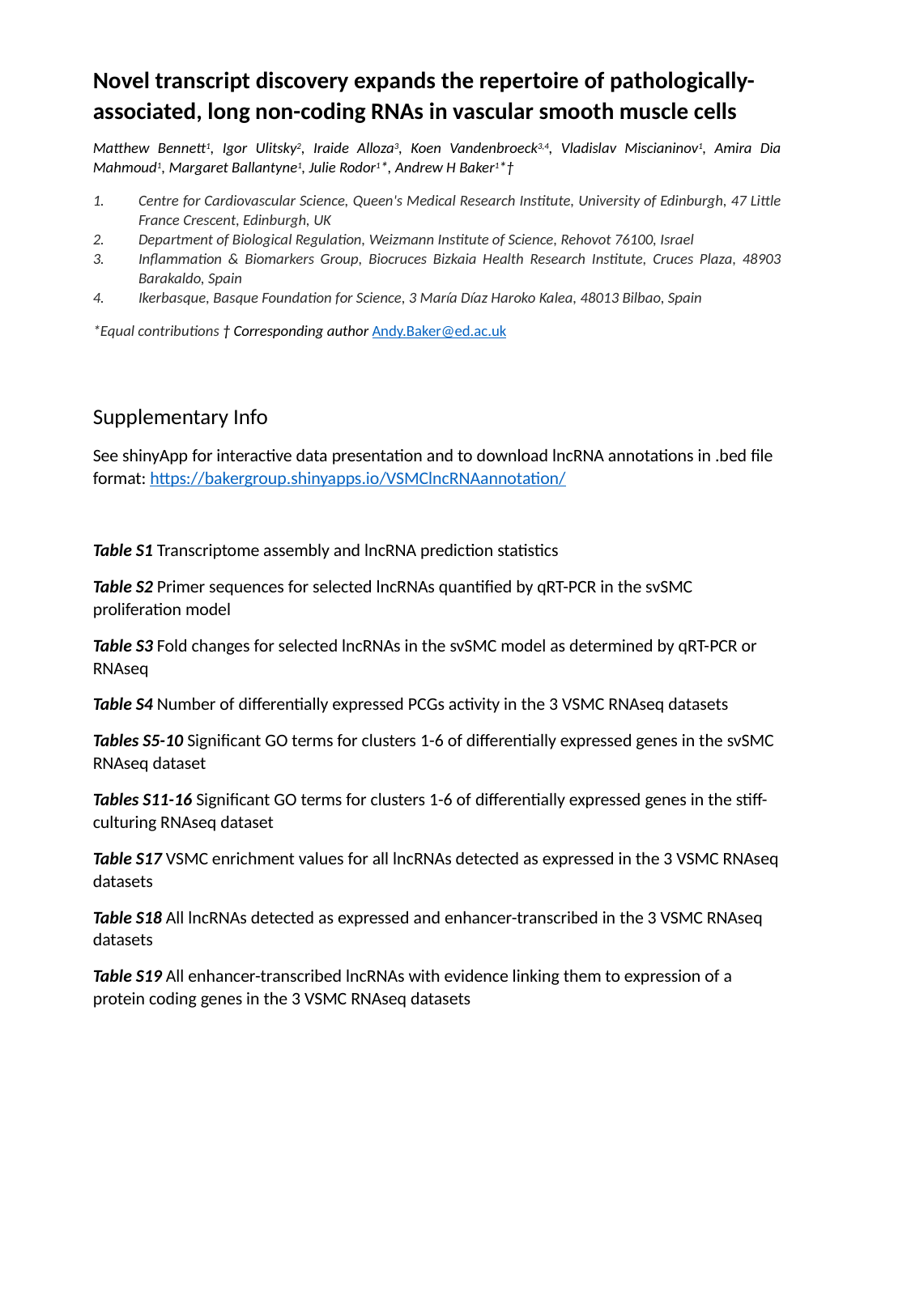

Novel transcript discovery expands the repertoire of pathologically-associated, long non-coding RNAs in vascular smooth muscle cells
Matthew Bennett1, Igor Ulitsky2, Iraide Alloza3, Koen Vandenbroeck3,4, Vladislav Miscianinov1, Amira Dia Mahmoud1, Margaret Ballantyne1, Julie Rodor1*, Andrew H Baker1*†
Centre for Cardiovascular Science, Queen's Medical Research Institute, University of Edinburgh, 47 Little France Crescent, Edinburgh, UK
Department of Biological Regulation, Weizmann Institute of Science, Rehovot 76100, Israel
Inflammation & Biomarkers Group, Biocruces Bizkaia Health Research Institute, Cruces Plaza, 48903 Barakaldo, Spain
Ikerbasque, Basque Foundation for Science, 3 María Díaz Haroko Kalea, 48013 Bilbao, Spain
*Equal contributions † Corresponding author Andy.Baker@ed.ac.uk

Supplementary Info
See shinyApp for interactive data presentation and to download lncRNA annotations in .bed file format: https://bakergroup.shinyapps.io/VSMClncRNAannotation/

Table S1 Transcriptome assembly and lncRNA prediction statistics
Table S2 Primer sequences for selected lncRNAs quantified by qRT-PCR in the svSMC proliferation model
Table S3 Fold changes for selected lncRNAs in the svSMC model as determined by qRT-PCR or RNAseq
Table S4 Number of differentially expressed PCGs activity in the 3 VSMC RNAseq datasets
Tables S5-10 Significant GO terms for clusters 1-6 of differentially expressed genes in the svSMC RNAseq dataset
Tables S11-16 Significant GO terms for clusters 1-6 of differentially expressed genes in the stiff-culturing RNAseq dataset
Table S17 VSMC enrichment values for all lncRNAs detected as expressed in the 3 VSMC RNAseq datasets
Table S18 All lncRNAs detected as expressed and enhancer-transcribed in the 3 VSMC RNAseq datasets
Table S19 All enhancer-transcribed lncRNAs with evidence linking them to expression of a protein coding genes in the 3 VSMC RNAseq datasets